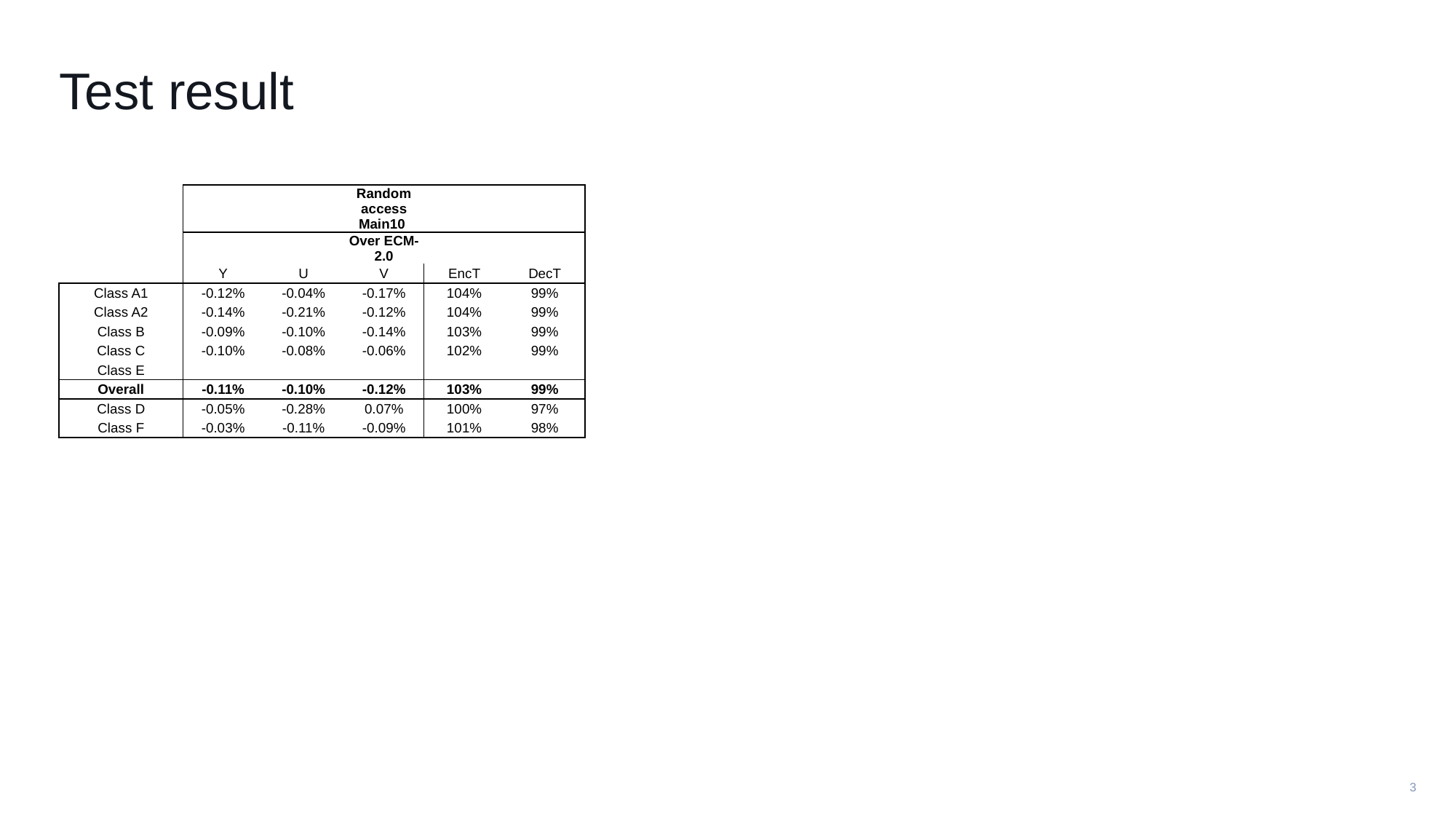

# Test result
|  |  |  | Random access Main10 |  |  |
| --- | --- | --- | --- | --- | --- |
|  |  |  | Over ECM-2.0 |  |  |
|  | Y | U | V | EncT | DecT |
| Class A1 | -0.12% | -0.04% | -0.17% | 104% | 99% |
| Class A2 | -0.14% | -0.21% | -0.12% | 104% | 99% |
| Class B | -0.09% | -0.10% | -0.14% | 103% | 99% |
| Class C | -0.10% | -0.08% | -0.06% | 102% | 99% |
| Class E |  |  |  |  |  |
| Overall | -0.11% | -0.10% | -0.12% | 103% | 99% |
| Class D | -0.05% | -0.28% | 0.07% | 100% | 97% |
| Class F | -0.03% | -0.11% | -0.09% | 101% | 98% |